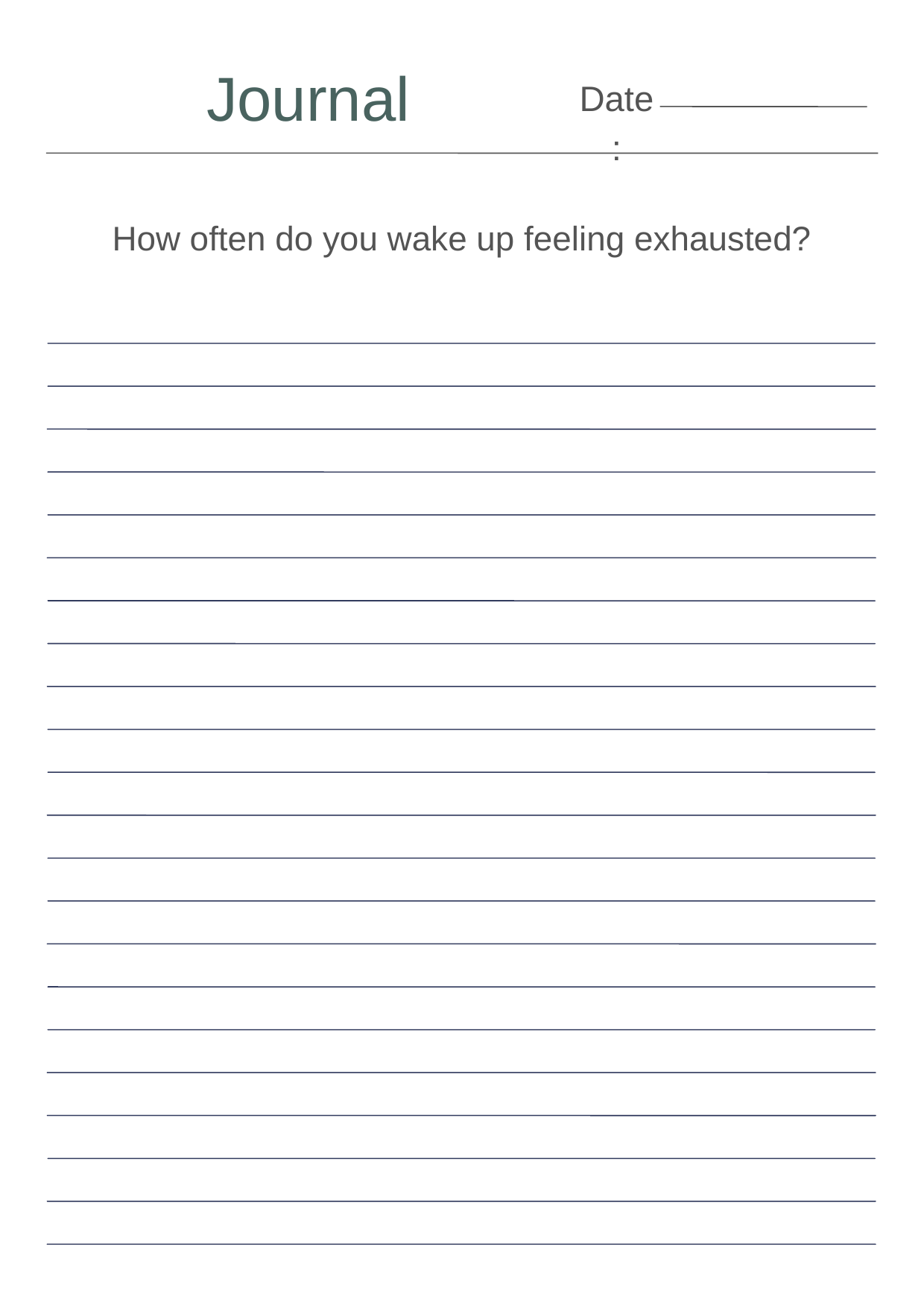

Journal
Date:

How often do you wake up feeling exhausted?